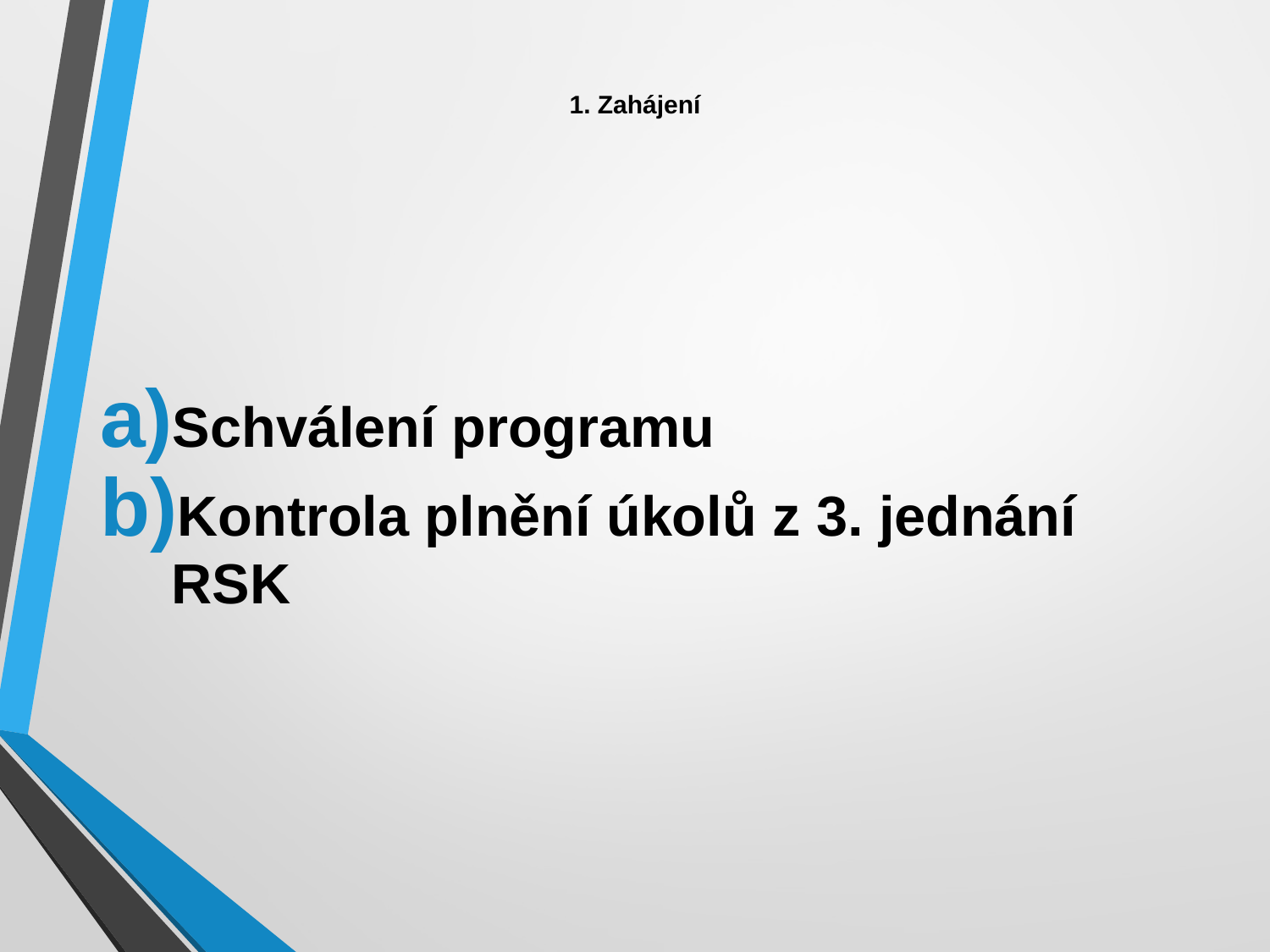

# 1. Zahájení

Schválení programu
Kontrola plnění úkolů z 3. jednání RSK